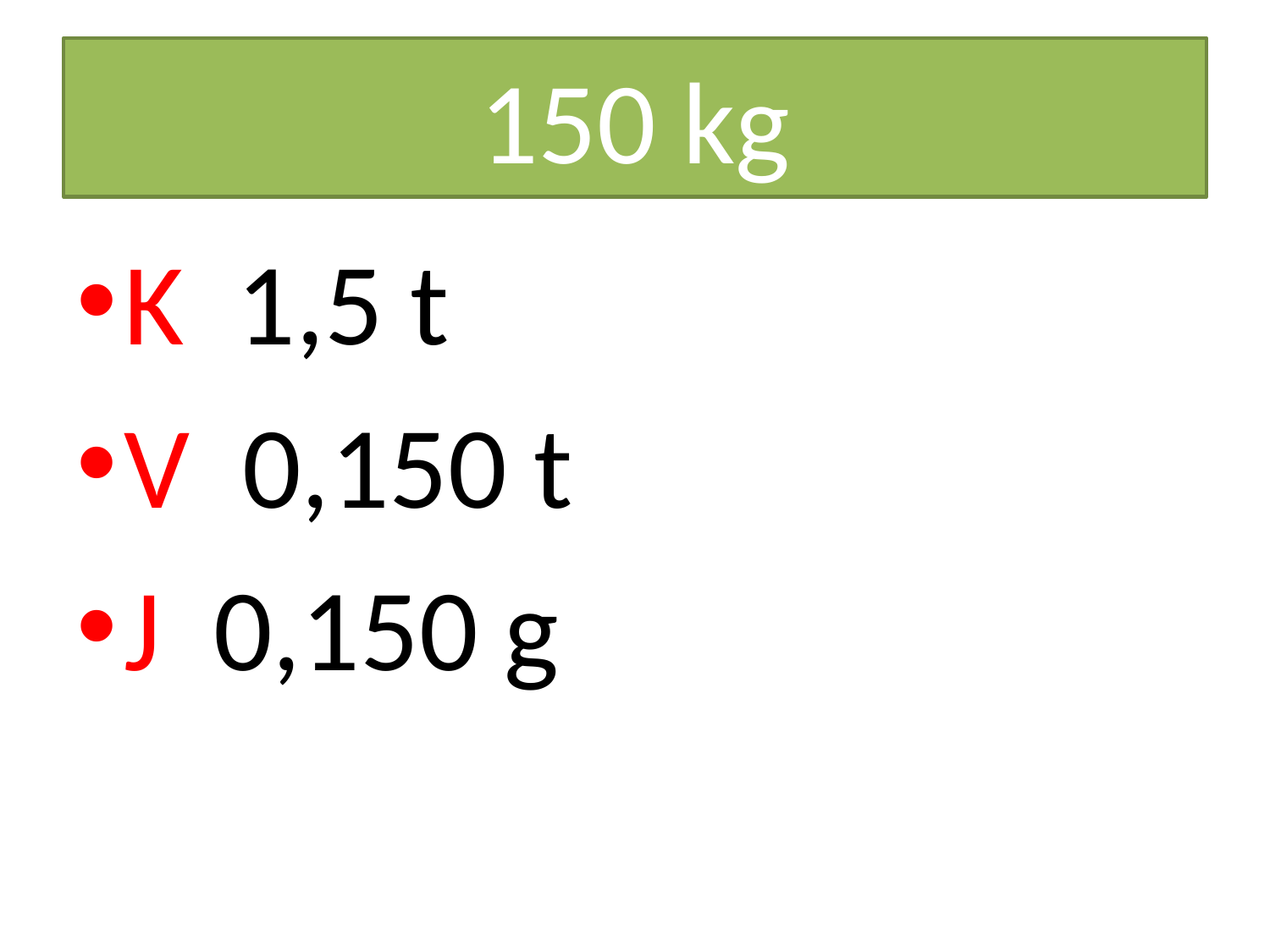

# 150 kg
K  1,5 t
V  0,150 t
J  0,150 g